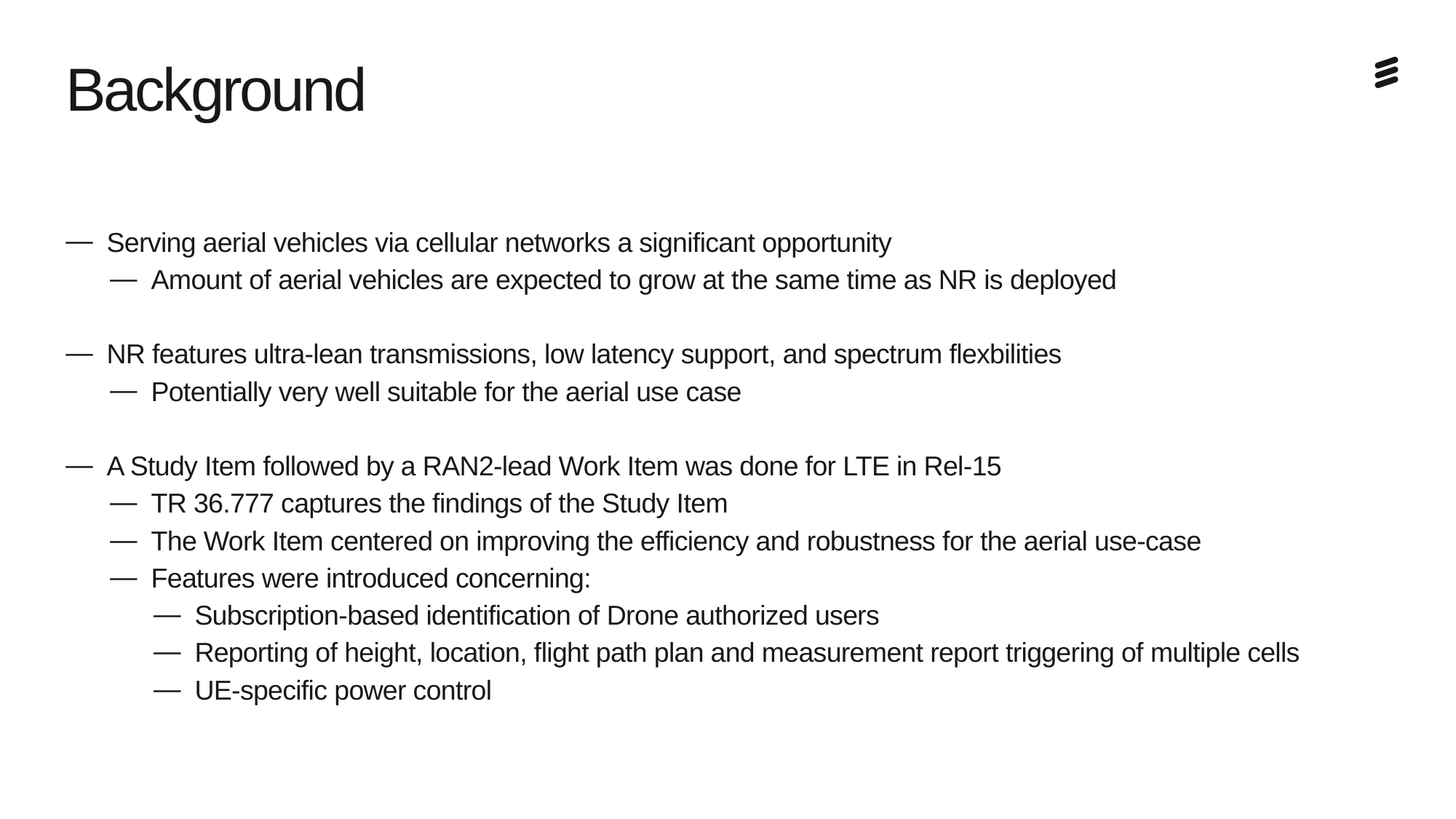

# Background
Serving aerial vehicles via cellular networks a significant opportunity
Amount of aerial vehicles are expected to grow at the same time as NR is deployed

NR features ultra-lean transmissions, low latency support, and spectrum flexbilities
Potentially very well suitable for the aerial use case

A Study Item followed by a RAN2-lead Work Item was done for LTE in Rel-15
TR 36.777 captures the findings of the Study Item
The Work Item centered on improving the efficiency and robustness for the aerial use-case
Features were introduced concerning:
Subscription-based identification of Drone authorized users
Reporting of height, location, flight path plan and measurement report triggering of multiple cells
UE-specific power control